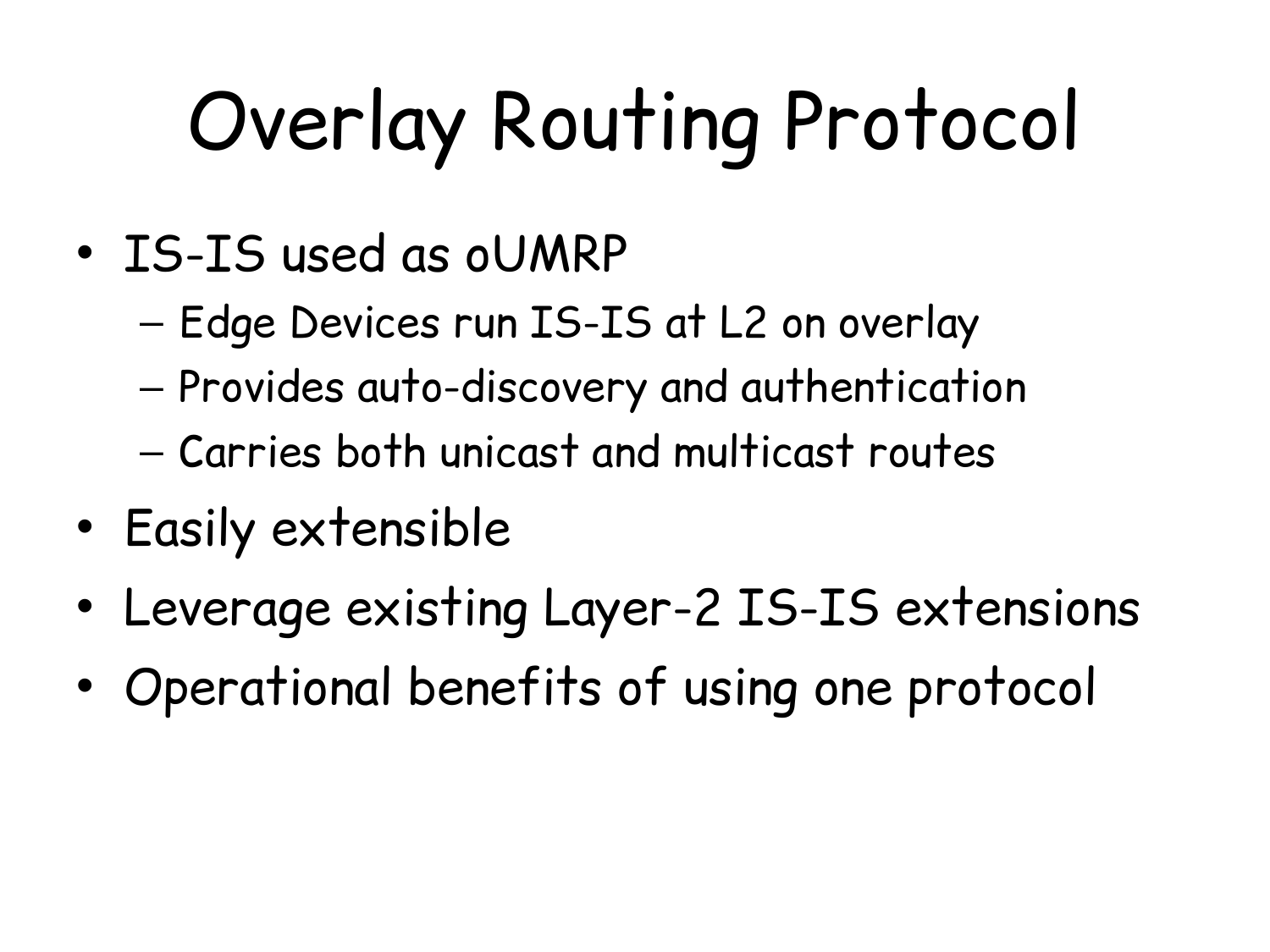

# Overlay Routing Protocol
IS-IS used as oUMRP
Edge Devices run IS-IS at L2 on overlay
Provides auto-discovery and authentication
Carries both unicast and multicast routes
Easily extensible
Leverage existing Layer-2 IS-IS extensions
Operational benefits of using one protocol